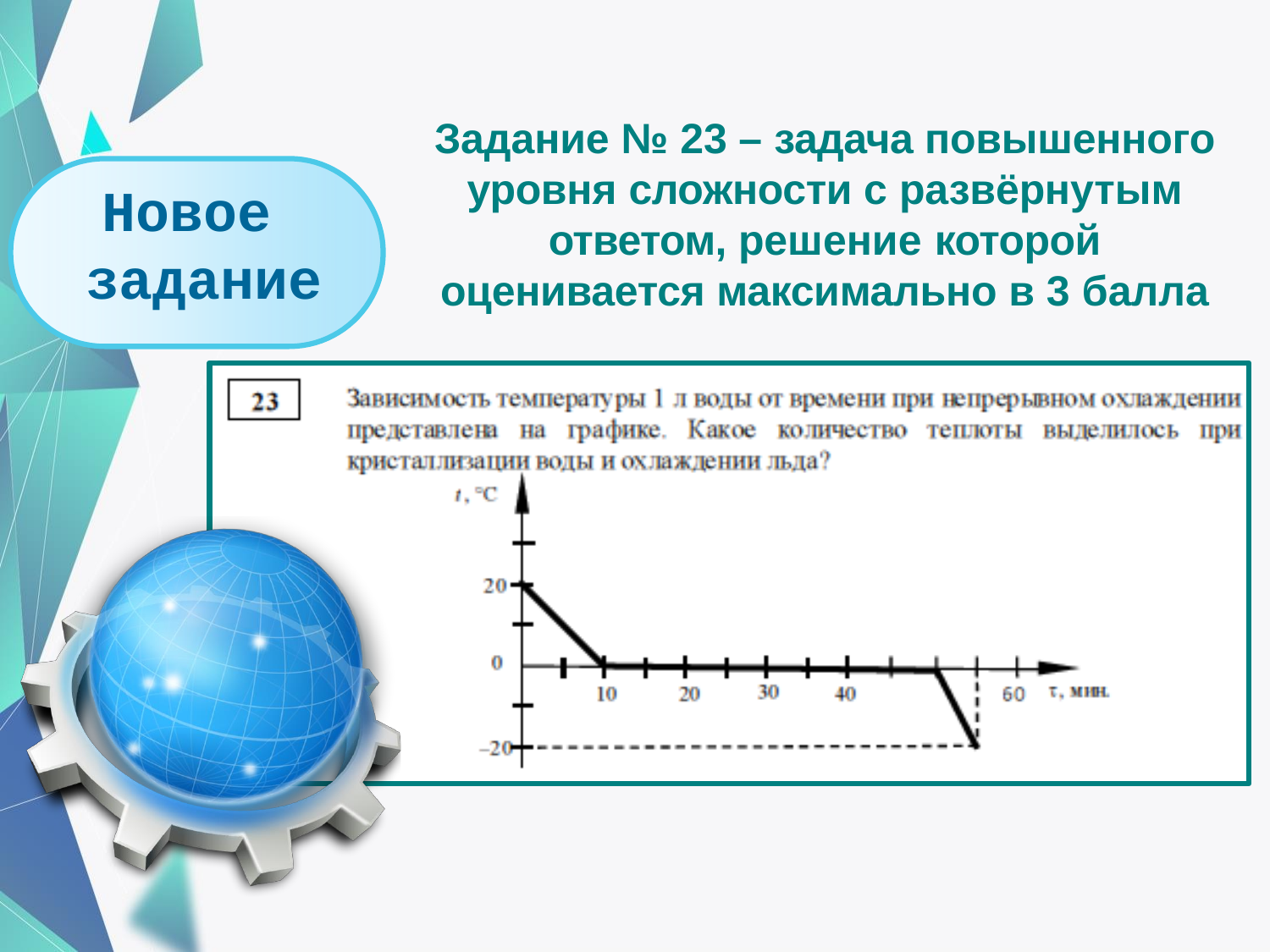

Задание № 23 – задача повышенного  уровня сложности с развёрнутым  ответом, решение которой
оценивается максимально в 3 балла

Новое  задание